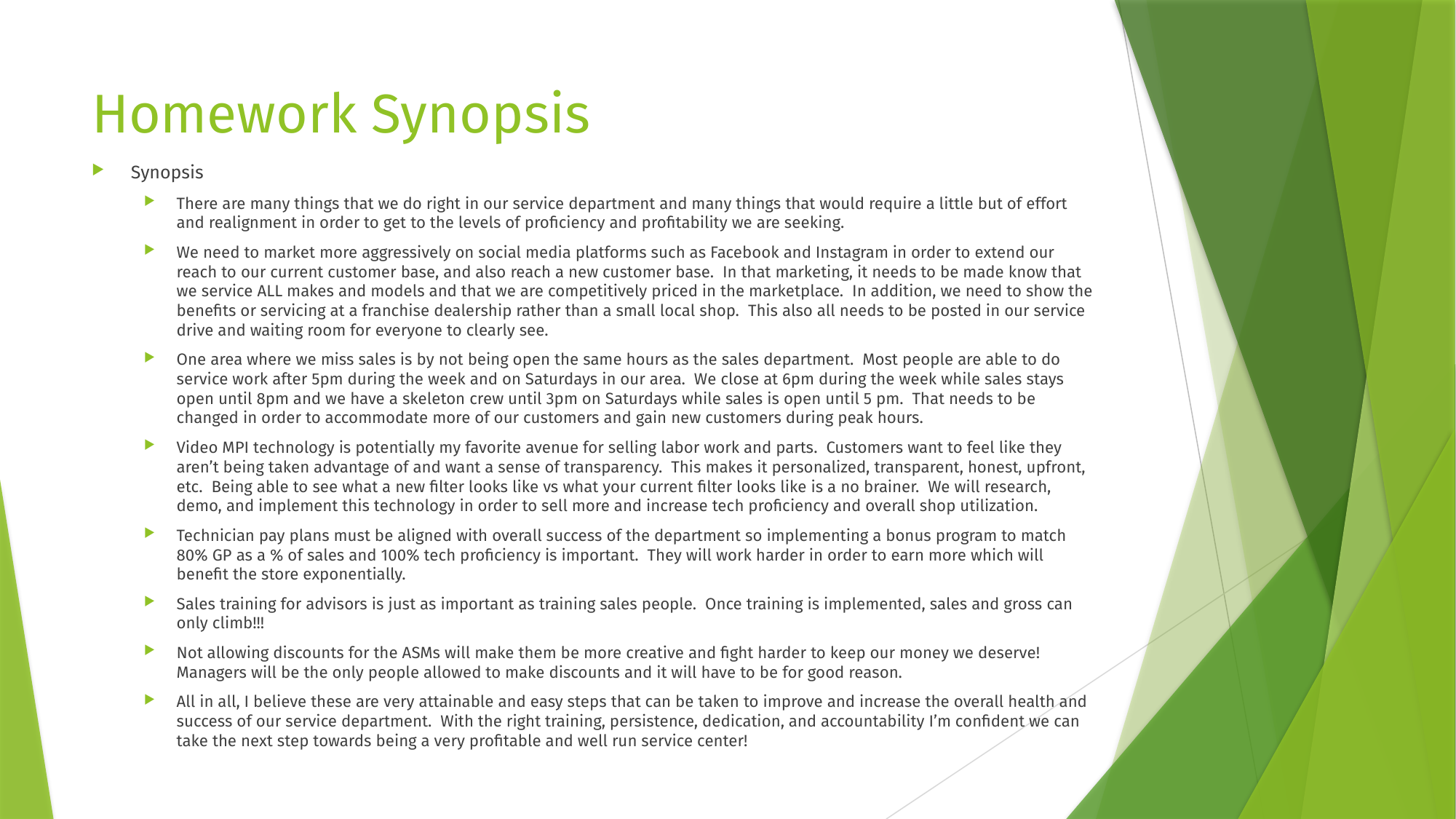

# Homework Synopsis
Synopsis
There are many things that we do right in our service department and many things that would require a little but of effort and realignment in order to get to the levels of proficiency and profitability we are seeking.
We need to market more aggressively on social media platforms such as Facebook and Instagram in order to extend our reach to our current customer base, and also reach a new customer base.  In that marketing, it needs to be made know that we service ALL makes and models and that we are competitively priced in the marketplace.  In addition, we need to show the benefits or servicing at a franchise dealership rather than a small local shop.  This also all needs to be posted in our service drive and waiting room for everyone to clearly see.
One area where we miss sales is by not being open the same hours as the sales department.  Most people are able to do service work after 5pm during the week and on Saturdays in our area.  We close at 6pm during the week while sales stays open until 8pm and we have a skeleton crew until 3pm on Saturdays while sales is open until 5 pm.  That needs to be changed in order to accommodate more of our customers and gain new customers during peak hours.
Video MPI technology is potentially my favorite avenue for selling labor work and parts.  Customers want to feel like they aren’t being taken advantage of and want a sense of transparency.  This makes it personalized, transparent, honest, upfront, etc.  Being able to see what a new filter looks like vs what your current filter looks like is a no brainer.  We will research, demo, and implement this technology in order to sell more and increase tech proficiency and overall shop utilization.
Technician pay plans must be aligned with overall success of the department so implementing a bonus program to match 80% GP as a % of sales and 100% tech proficiency is important.  They will work harder in order to earn more which will benefit the store exponentially.
Sales training for advisors is just as important as training sales people.  Once training is implemented, sales and gross can only climb!!!
Not allowing discounts for the ASMs will make them be more creative and fight harder to keep our money we deserve!  Managers will be the only people allowed to make discounts and it will have to be for good reason.
All in all, I believe these are very attainable and easy steps that can be taken to improve and increase the overall health and success of our service department.  With the right training, persistence, dedication, and accountability I’m confident we can take the next step towards being a very profitable and well run service center!